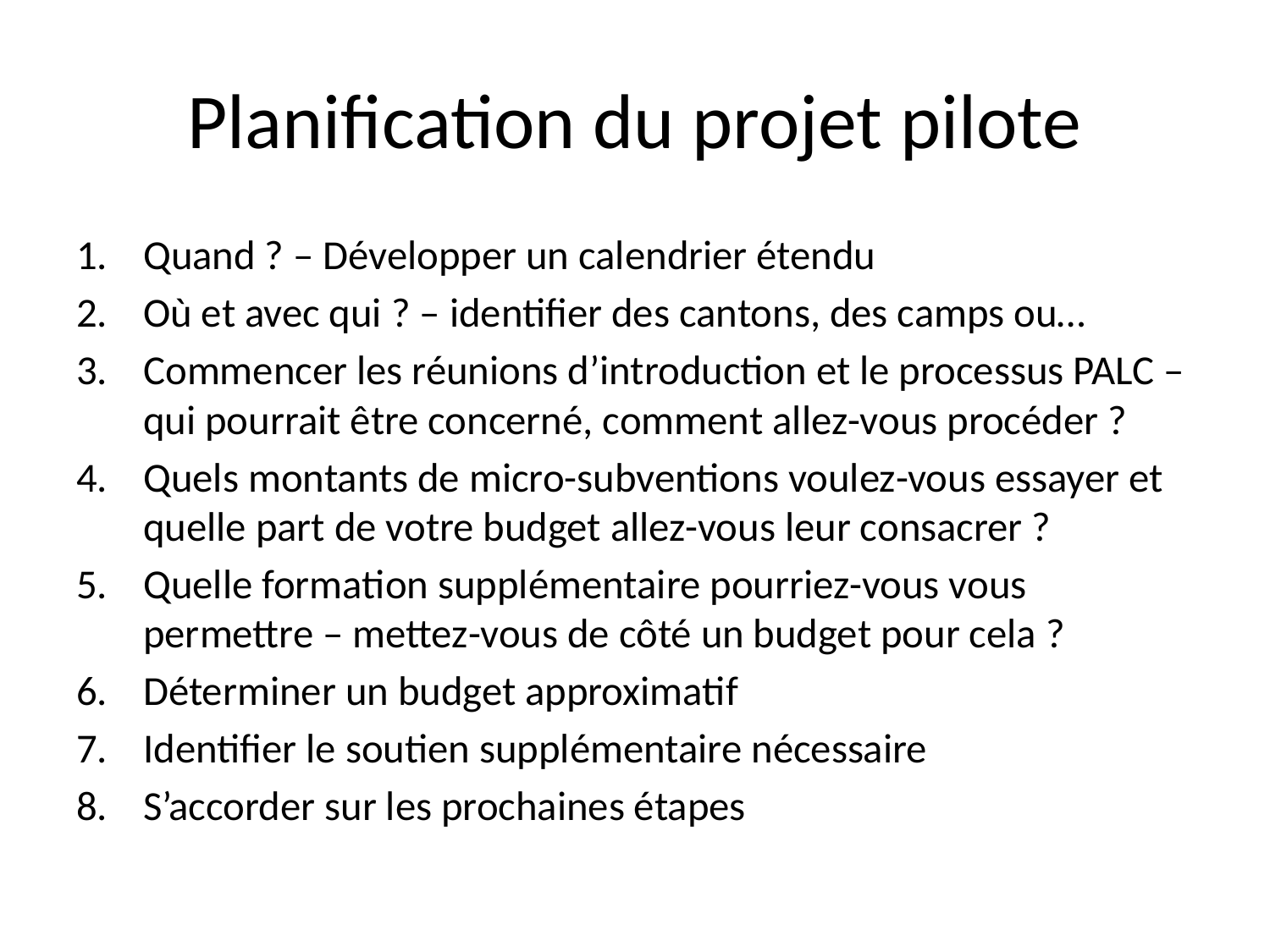

# Planification du projet pilote
Quand ? – Développer un calendrier étendu
Où et avec qui ? – identifier des cantons, des camps ou…
Commencer les réunions d’introduction et le processus PALC – qui pourrait être concerné, comment allez-vous procéder ?
Quels montants de micro-subventions voulez-vous essayer et quelle part de votre budget allez-vous leur consacrer ?
Quelle formation supplémentaire pourriez-vous vous permettre – mettez-vous de côté un budget pour cela ?
Déterminer un budget approximatif
Identifier le soutien supplémentaire nécessaire
S’accorder sur les prochaines étapes